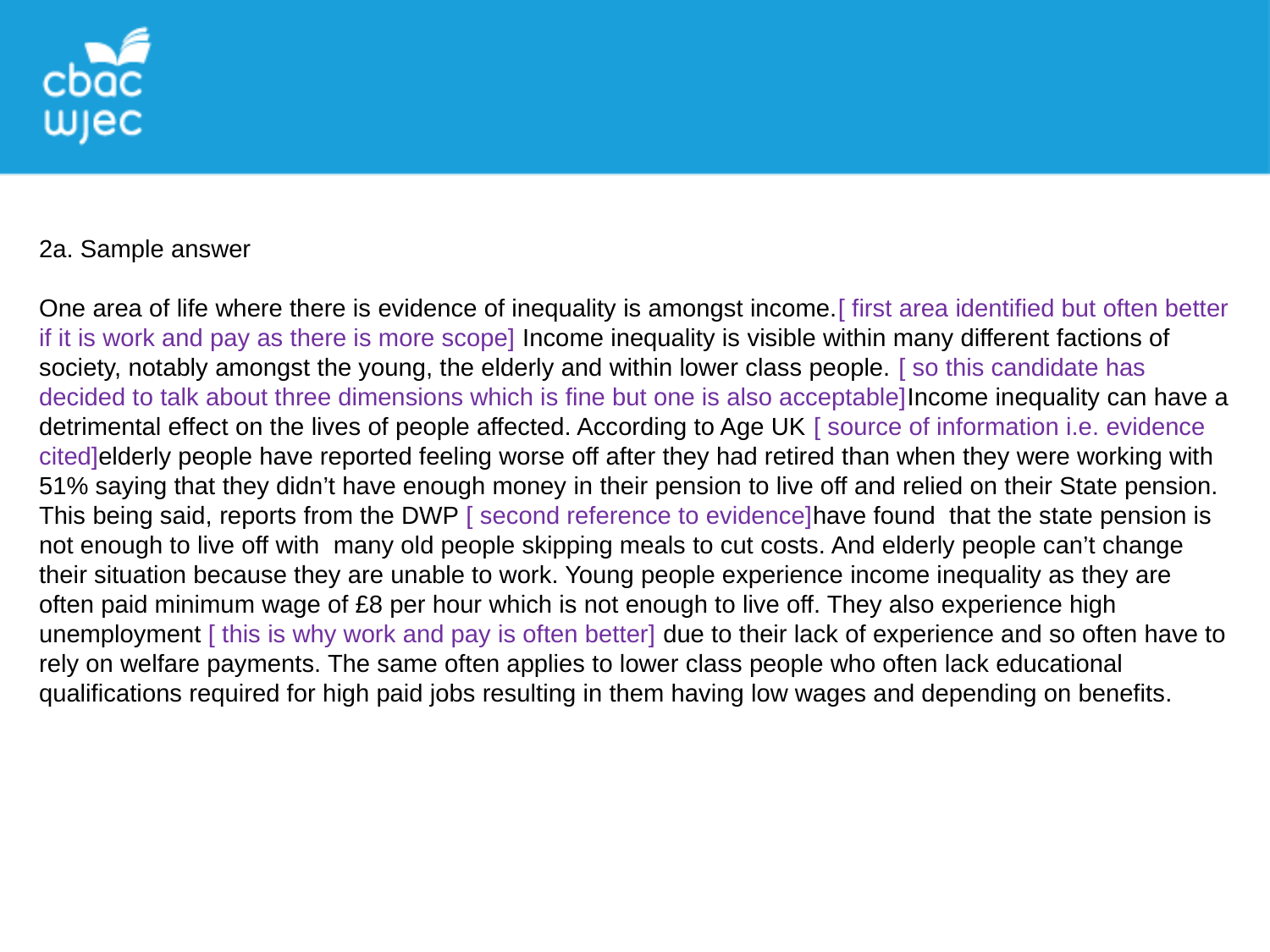

2a. Sample answer

One area of life where there is evidence of inequality is amongst income.[ first area identified but often better if it is work and pay as there is more scope] Income inequality is visible within many different factions of society, notably amongst the young, the elderly and within lower class people. [ so this candidate has decided to talk about three dimensions which is fine but one is also acceptable]Income inequality can have a detrimental effect on the lives of people affected. According to Age UK [ source of information i.e. evidence cited]elderly people have reported feeling worse off after they had retired than when they were working with 51% saying that they didn’t have enough money in their pension to live off and relied on their State pension. This being said, reports from the DWP [ second reference to evidence]have found  that the state pension is not enough to live off with  many old people skipping meals to cut costs. And elderly people can’t change their situation because they are unable to work. Young people experience income inequality as they are often paid minimum wage of £8 per hour which is not enough to live off. They also experience high unemployment [ this is why work and pay is often better] due to their lack of experience and so often have to rely on welfare payments. The same often applies to lower class people who often lack educational qualifications required for high paid jobs resulting in them having low wages and depending on benefits.